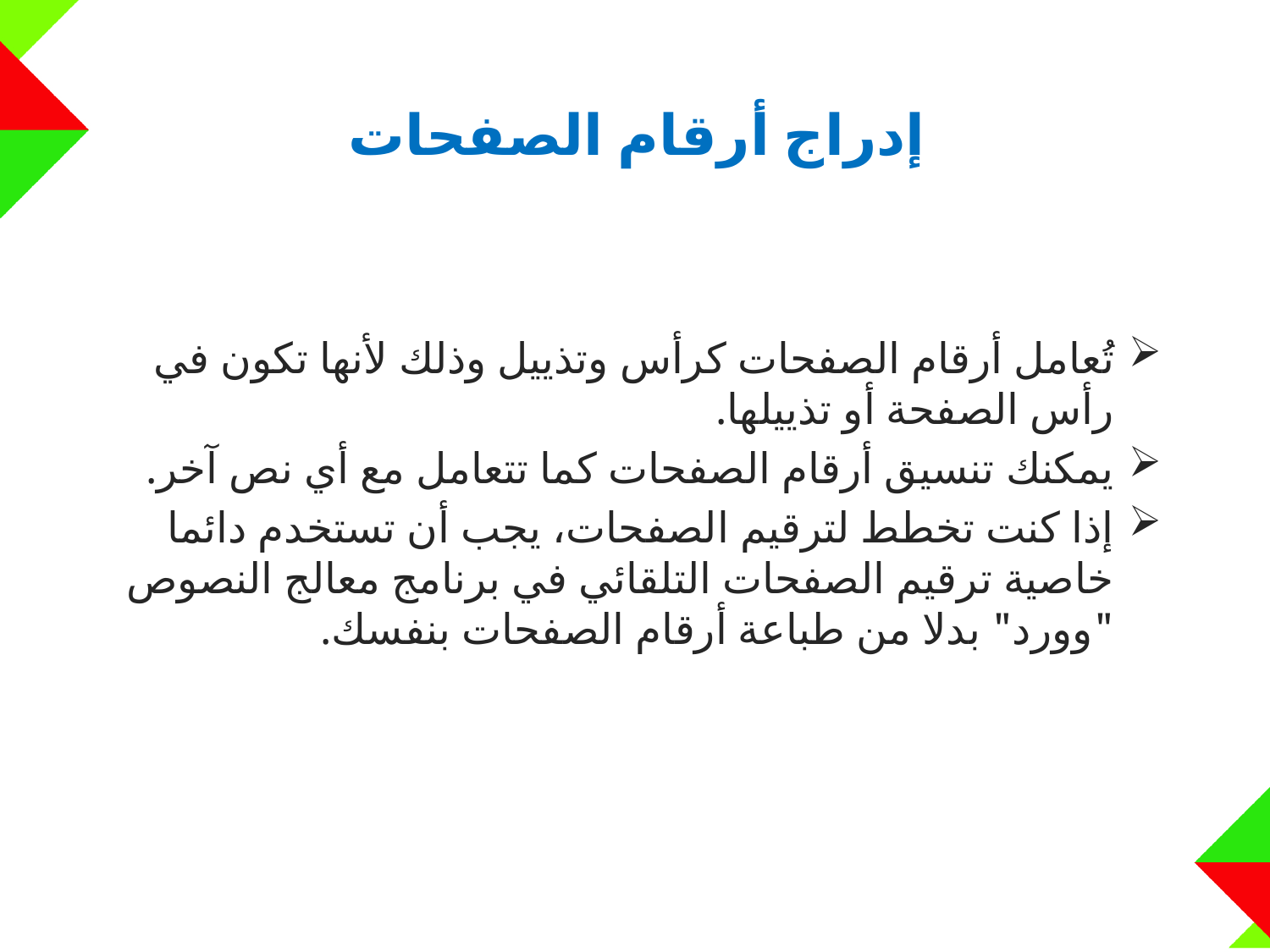

# إدراج أرقام الصفحات
تُعامل أرقام الصفحات كرأس وتذييل وذلك لأنها تكون في رأس الصفحة أو تذييلها.
يمكنك تنسيق أرقام الصفحات كما تتعامل مع أي نص آخر.
إذا كنت تخطط لترقيم الصفحات، يجب أن تستخدم دائما خاصية ترقيم الصفحات التلقائي في برنامج معالج النصوص "وورد" بدلا من طباعة أرقام الصفحات بنفسك.